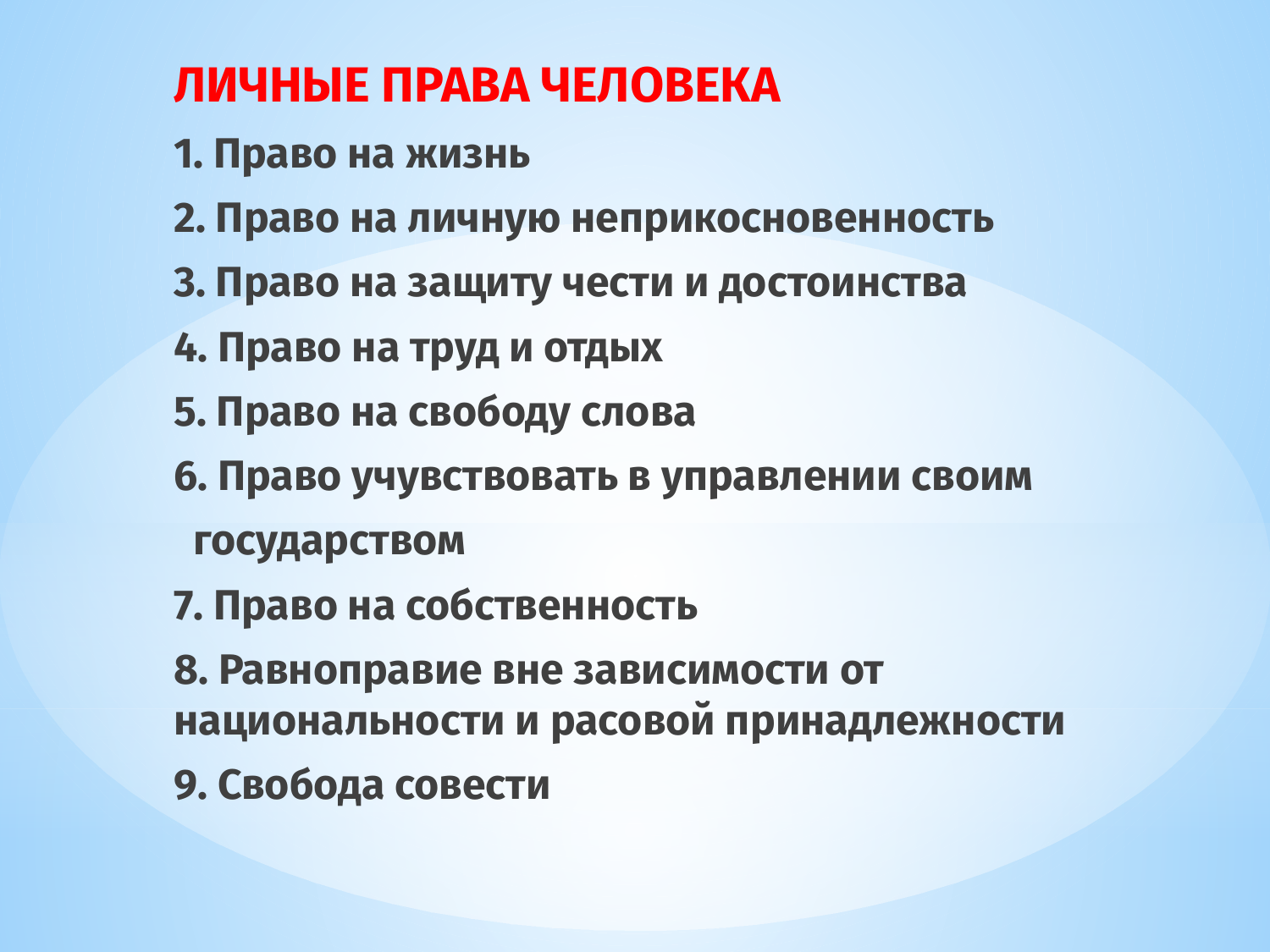

ЛИЧНЫЕ ПРАВА ЧЕЛОВЕКА
1. Право на жизнь
2. Право на личную неприкосновенность
3. Право на защиту чести и достоинства
4. Право на труд и отдых
5. Право на свободу слова
6. Право учувствовать в управлении своим
  государством
7. Право на собственность
8. Равноправие вне зависимости от национальности и расовой принадлежности
9. Свобода совести
#